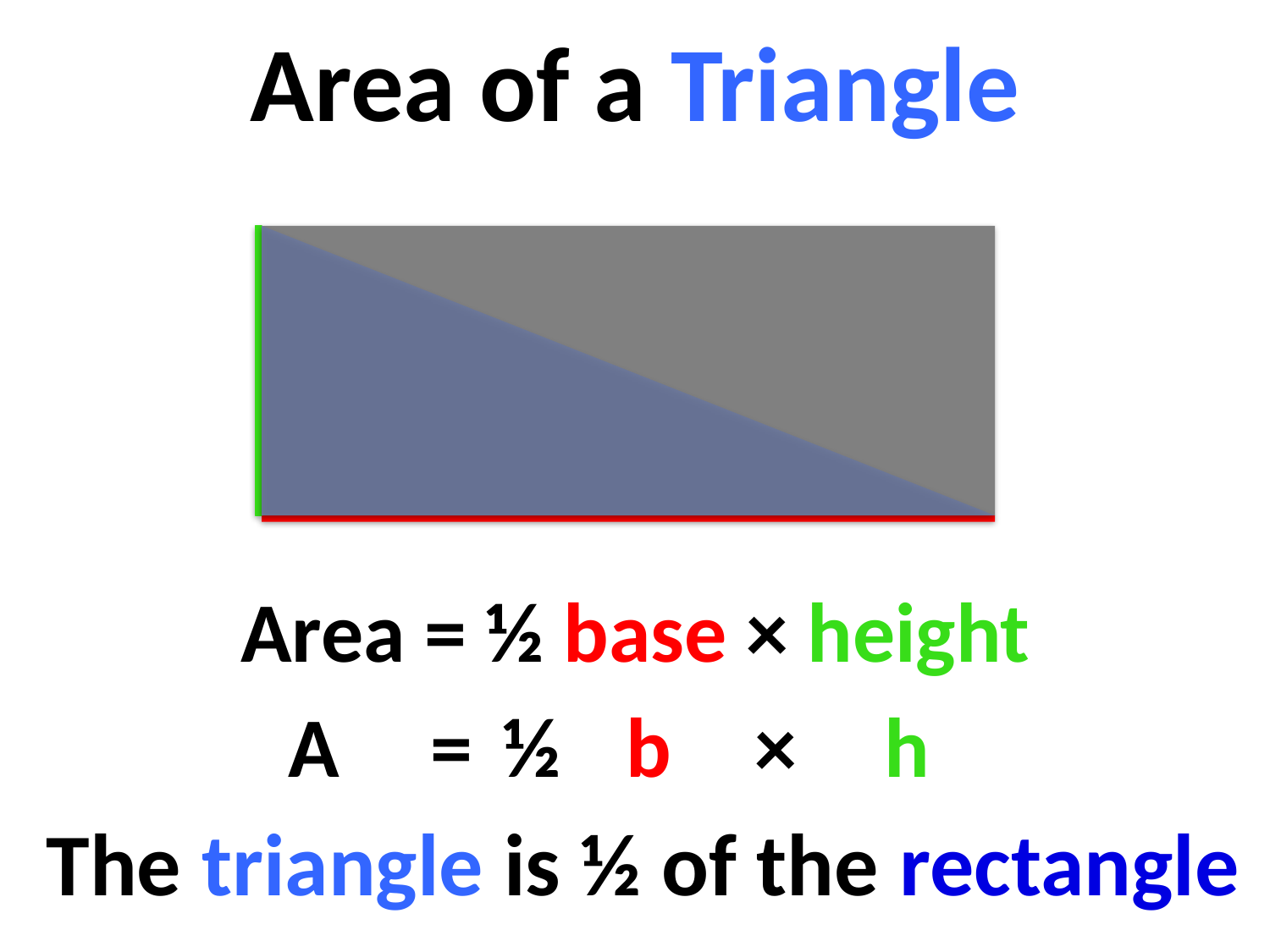

# Area of a Triangle

Area = ½ base × height
A
=
½
b
×
h
The triangle is ½ of the rectangle